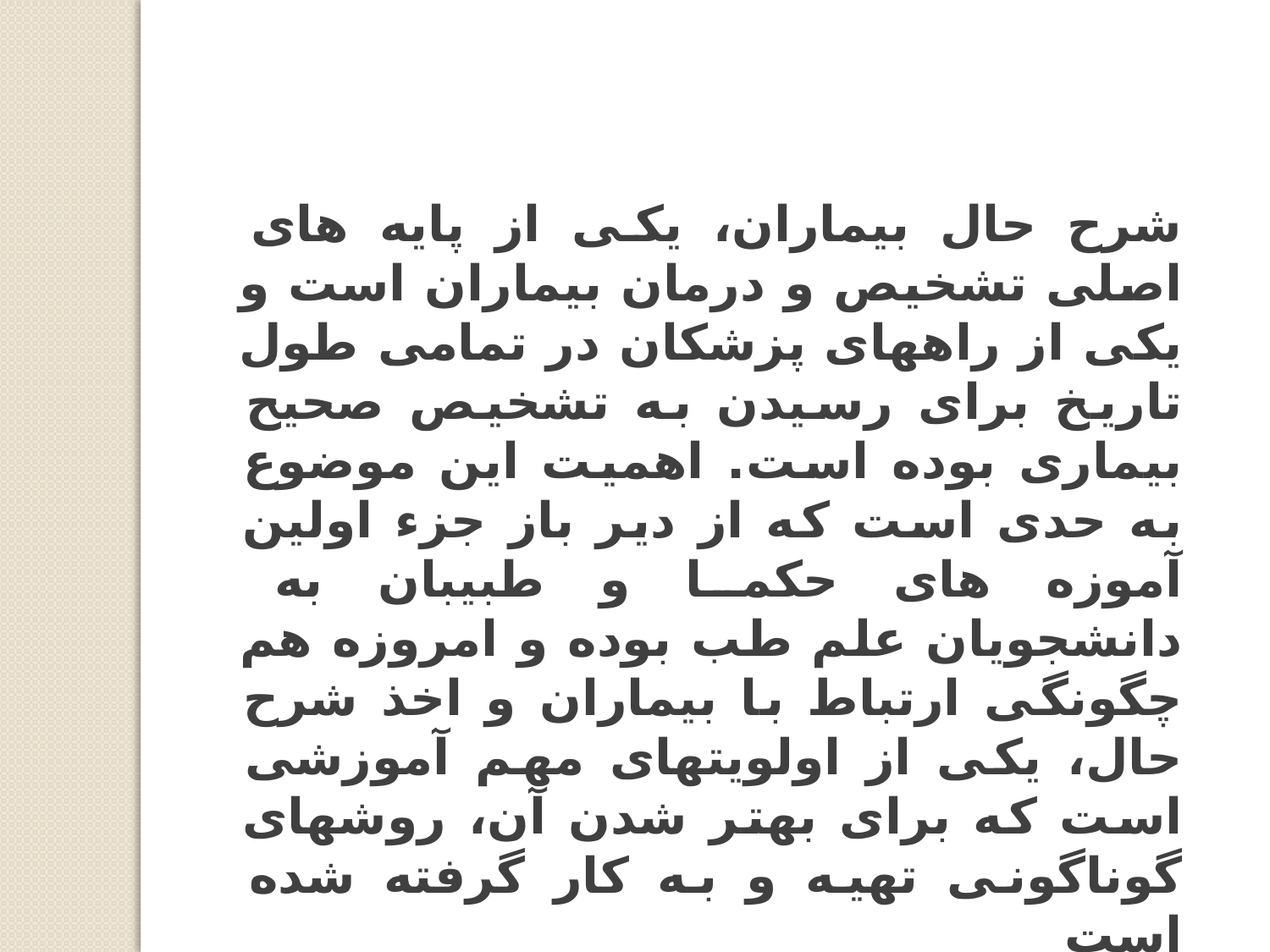

شرح حال بیماران، یکی از پایه های اصلی تشخیص و درمان بیماران است و یکی از راههای پزشکان در تمامی طول تاریخ برای رسیدن به تشخیص صحیح بیماری بوده است. اهمیت این موضوع به حدی است که از دیر باز جزء اولین آموزه های حکما و طبیبان به دانشجویان علم طب بوده و امروزه هم چگونگی ارتباط با بیماران و اخذ شرح حال، یکی از اولویتهای مهم آموزشی است که برای بهتر شدن آن، روشهای گوناگونی تهیه و به کار گرفته شده است